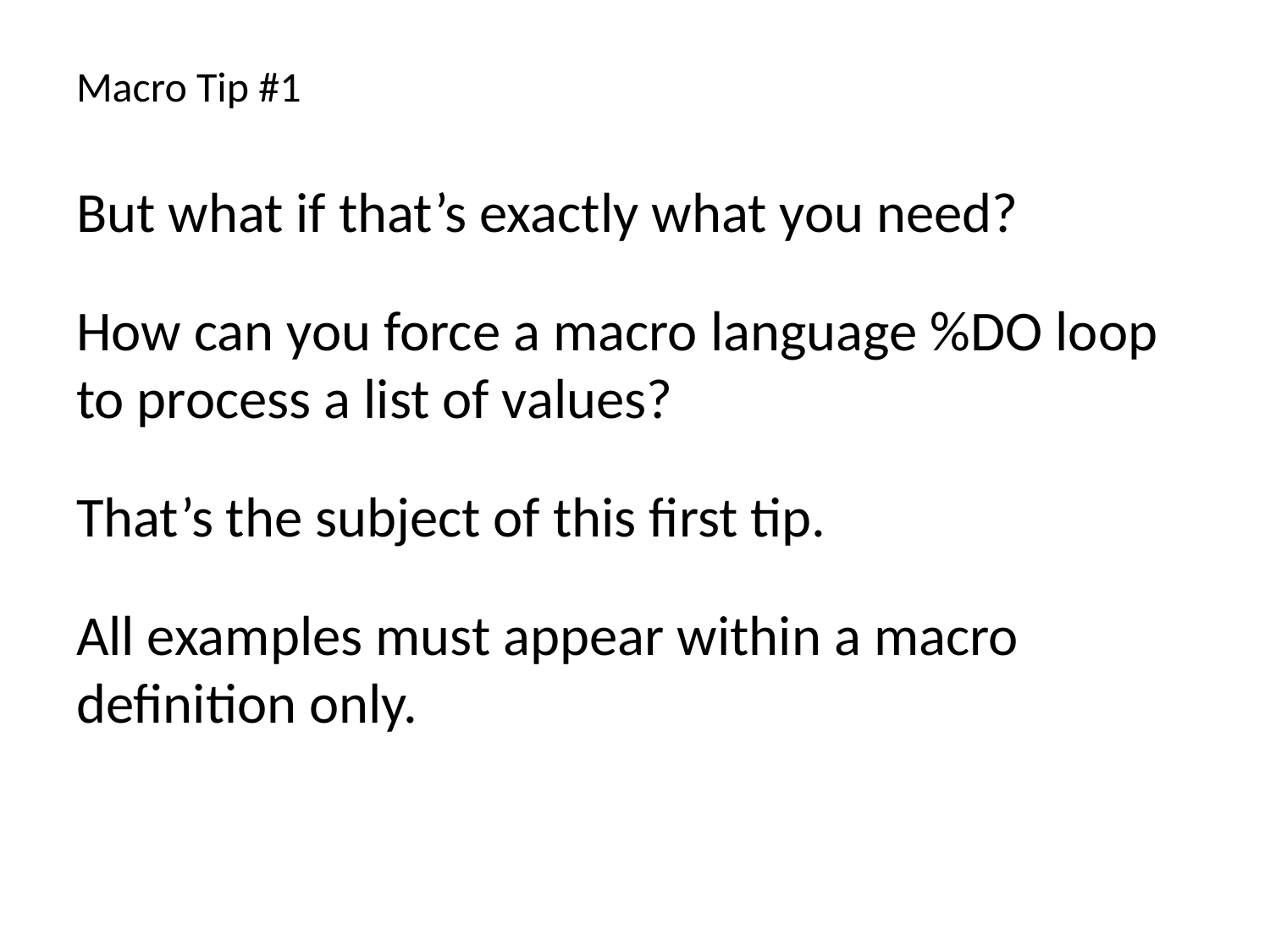

# Macro Tip #1
But what if that’s exactly what you need?

How can you force a macro language %DO loop to process a list of values?

That’s the subject of this first tip.

All examples must appear within a macro definition only.